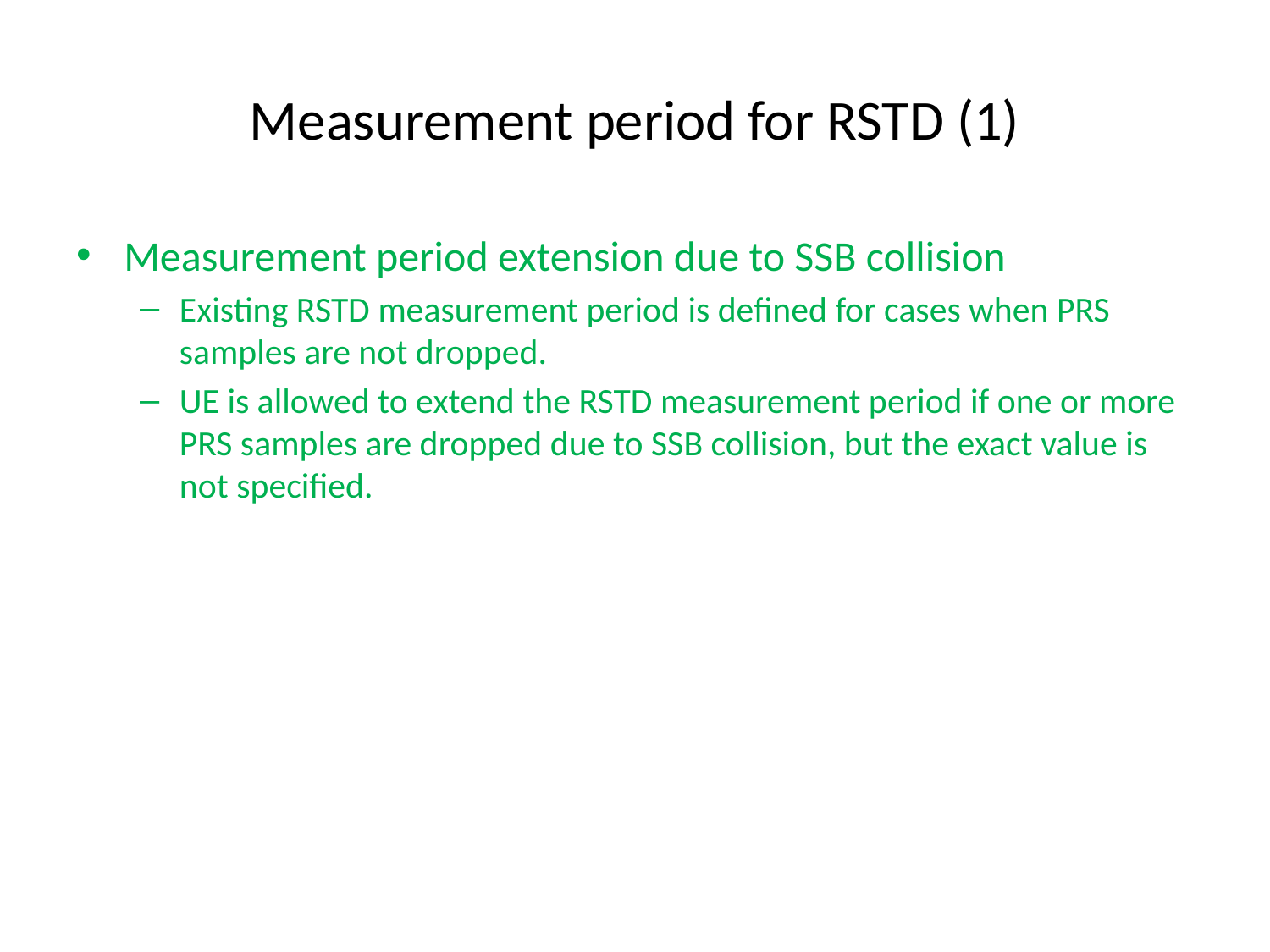

# Measurement period for RSTD (1)
Measurement period extension due to SSB collision
Existing RSTD measurement period is defined for cases when PRS samples are not dropped.
UE is allowed to extend the RSTD measurement period if one or more PRS samples are dropped due to SSB collision, but the exact value is not specified.